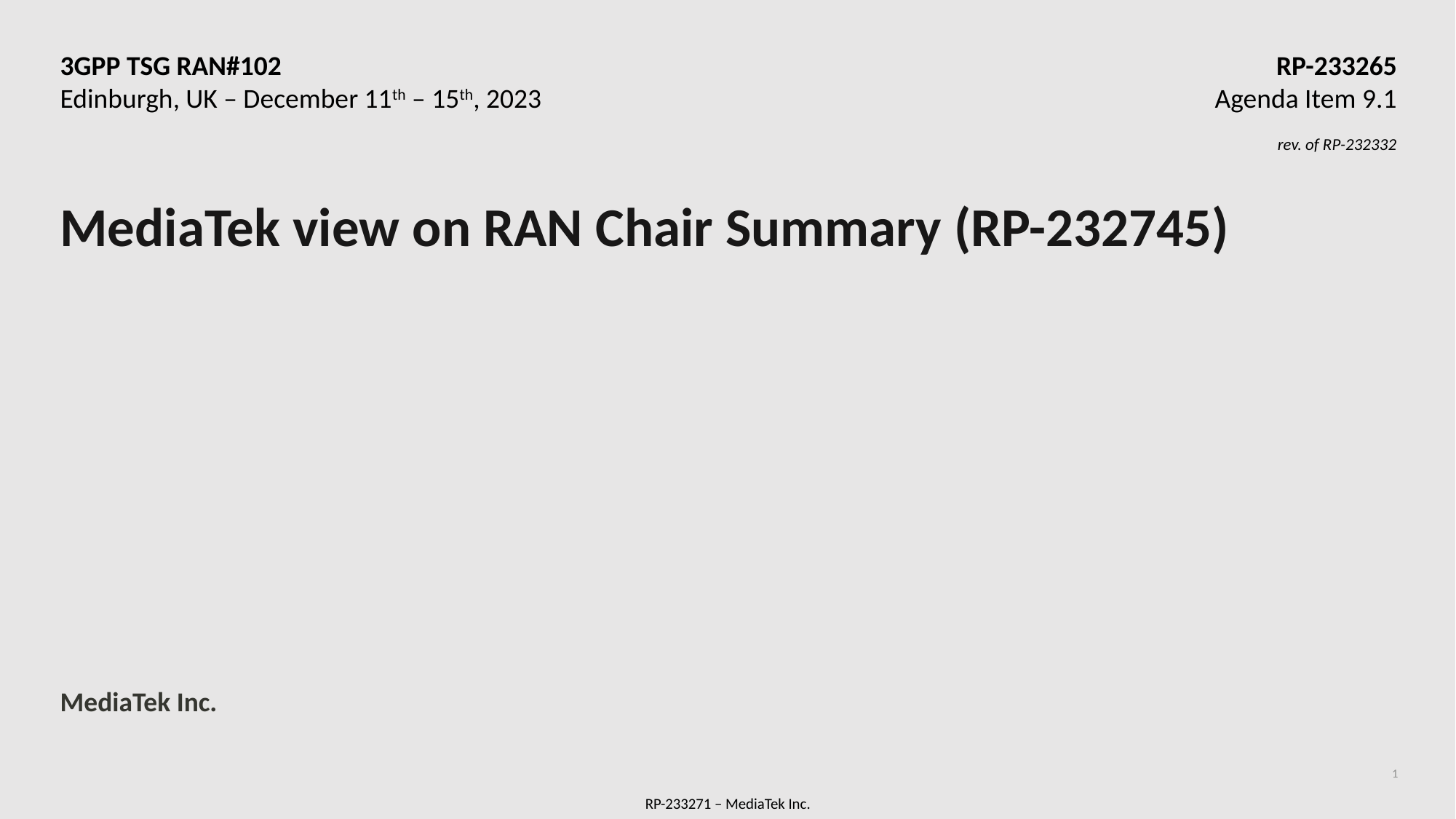

3GPP TSG RAN#102	RP-233265
Edinburgh, UK – December 11th – 15th, 2023	Agenda Item 9.1

	rev. of RP-232332
# MediaTek view on RAN Chair Summary (RP-232745)
MediaTek Inc.
1